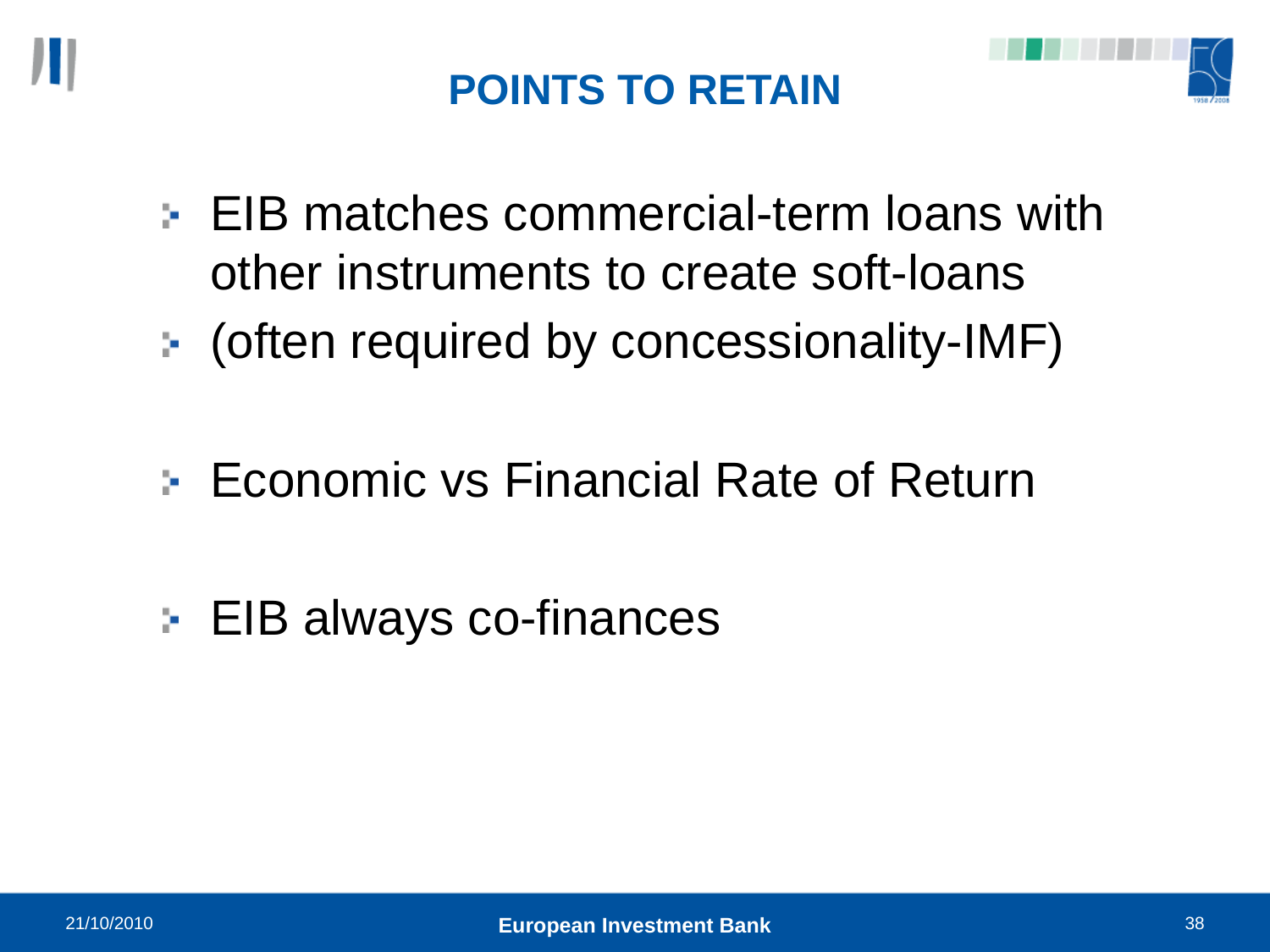

# POINTS TO RETAIN
EIB matches commercial-term loans with other instruments to create soft-loans
(often required by concessionality-IMF)

Economic vs Financial Rate of Return

EIB always co-finances
21/10/2010
European Investment Bank
38